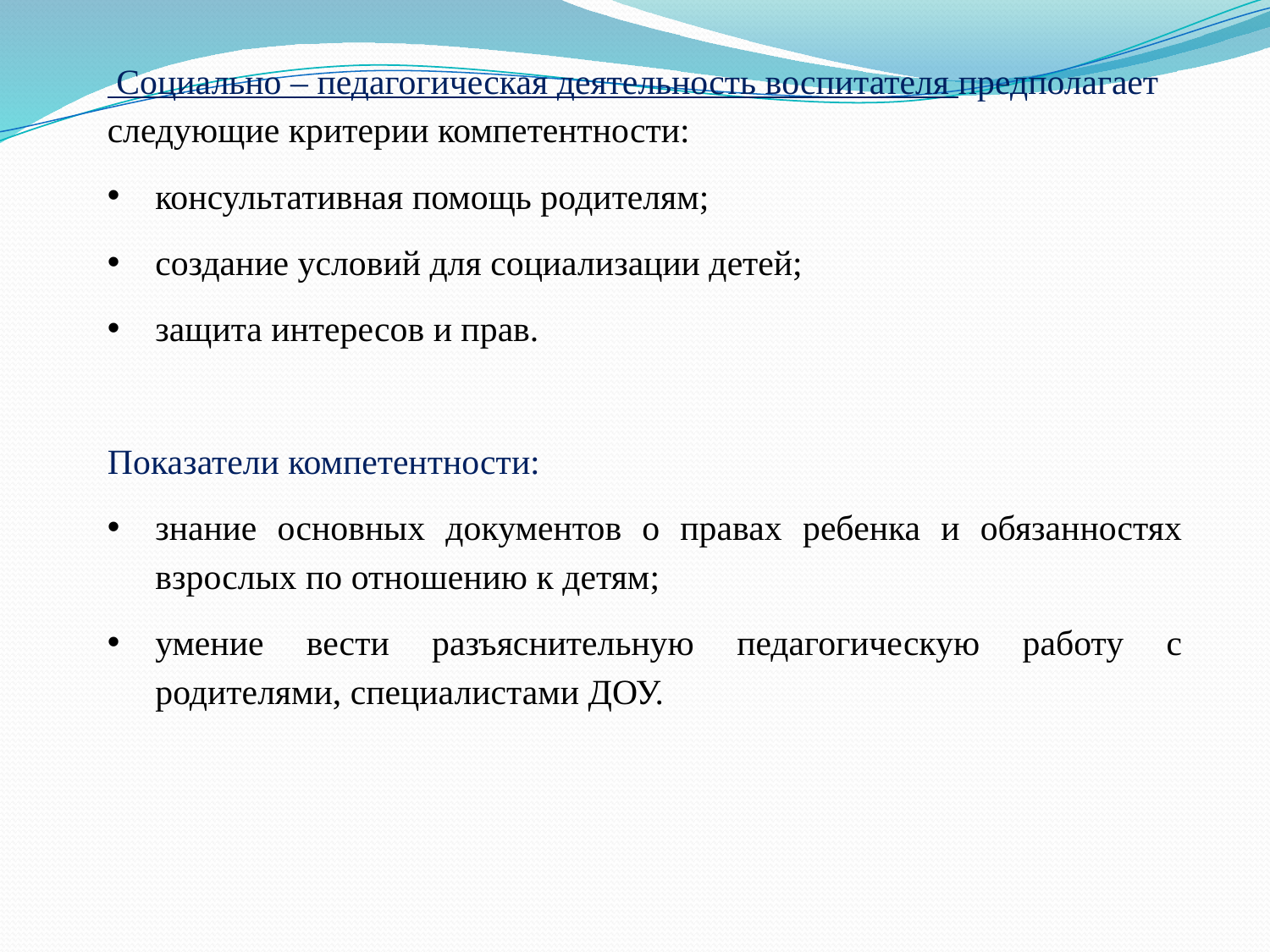

Социально – педагогическая деятельность воспитателя предполагает следующие критерии компетентности:
консультативная помощь родителям;
создание условий для социализации детей;
защита интересов и прав.

Показатели компетентности:
знание основных документов о правах ребенка и обязанностях взрослых по отношению к детям;
умение вести разъяснительную педагогическую работу с родителями, специалистами ДОУ.